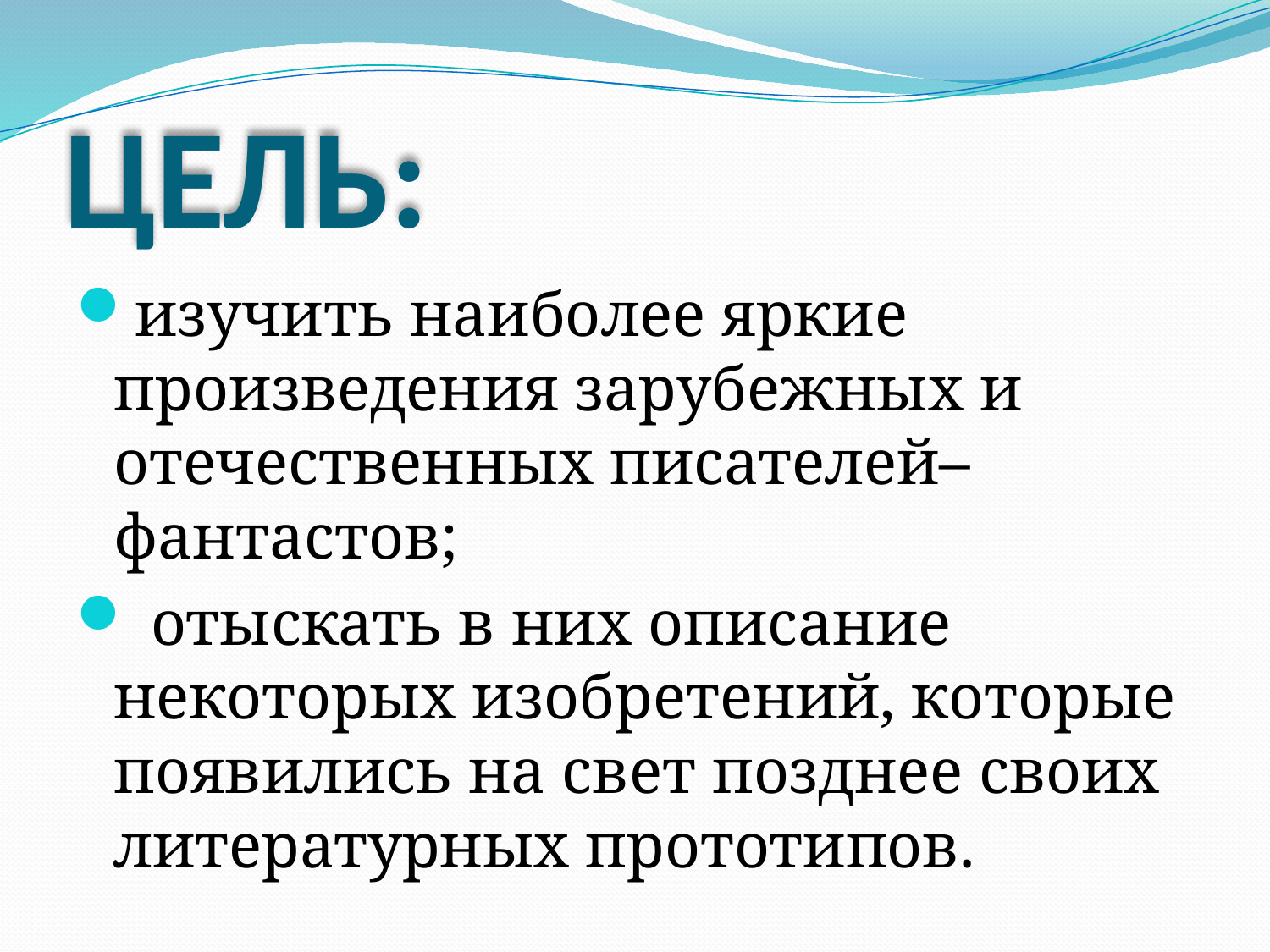

# ЦЕЛЬ:
изучить наиболее яркие произведения зарубежных и отечественных писателей–фантастов;
 отыскать в них описание некоторых изобретений, которые появились на свет позднее своих литературных прототипов.